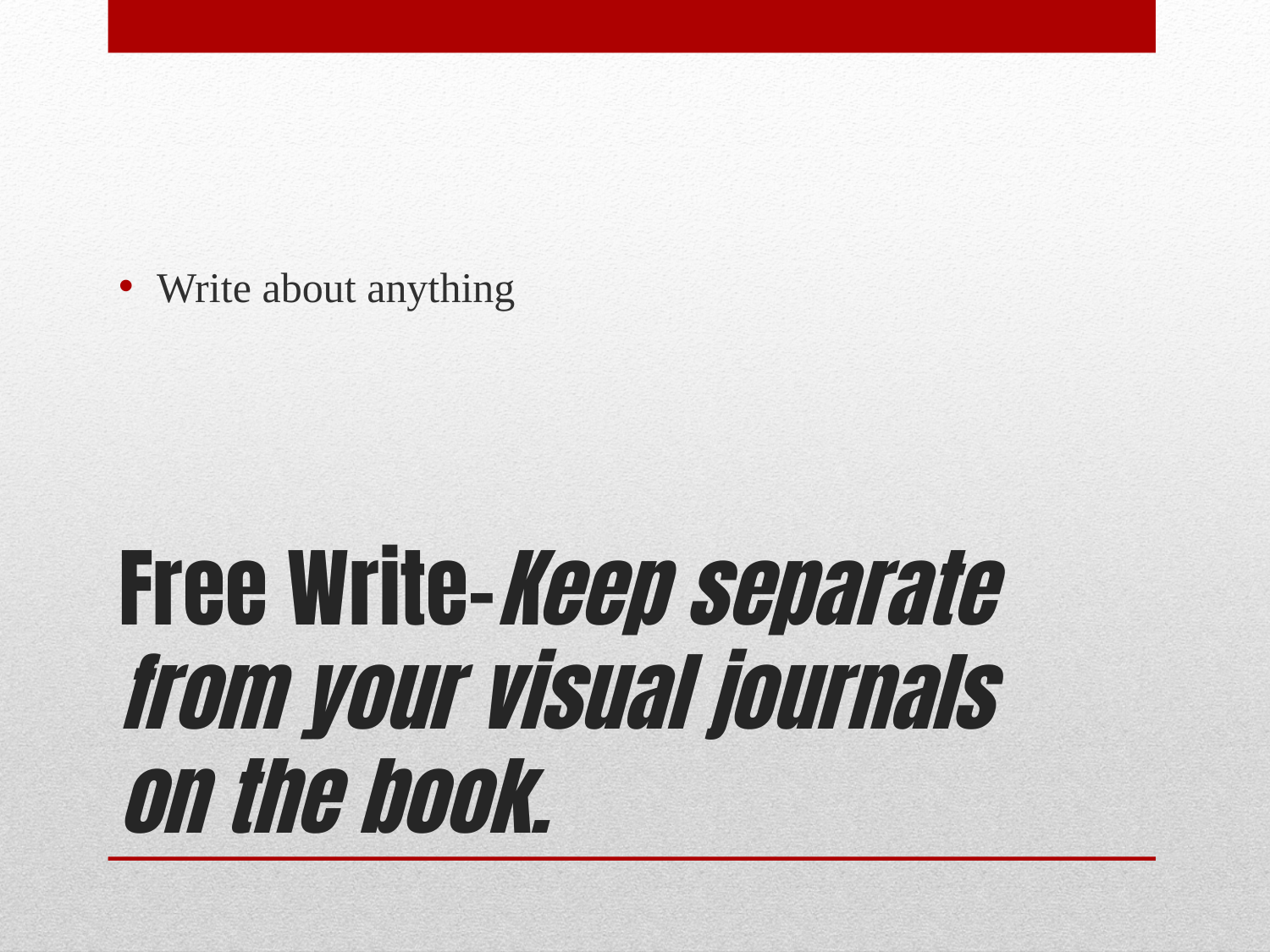

Write about anything
# Free Write-Keep separate from your visual journals on the book.